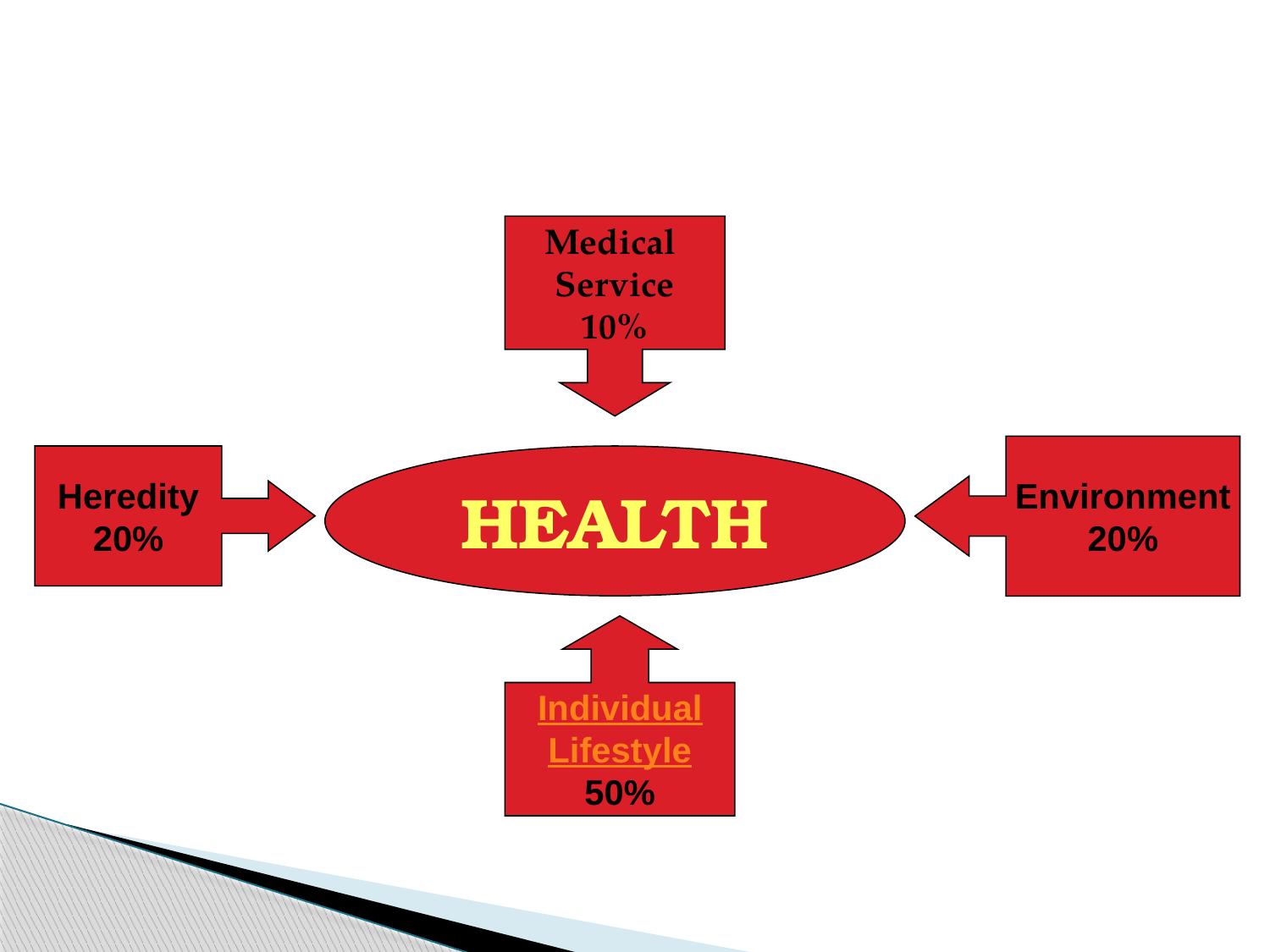

Medical
Service
10%
 Environment
20%
Heredity
20%
HEALTH
Individual
Lifestyle
50%